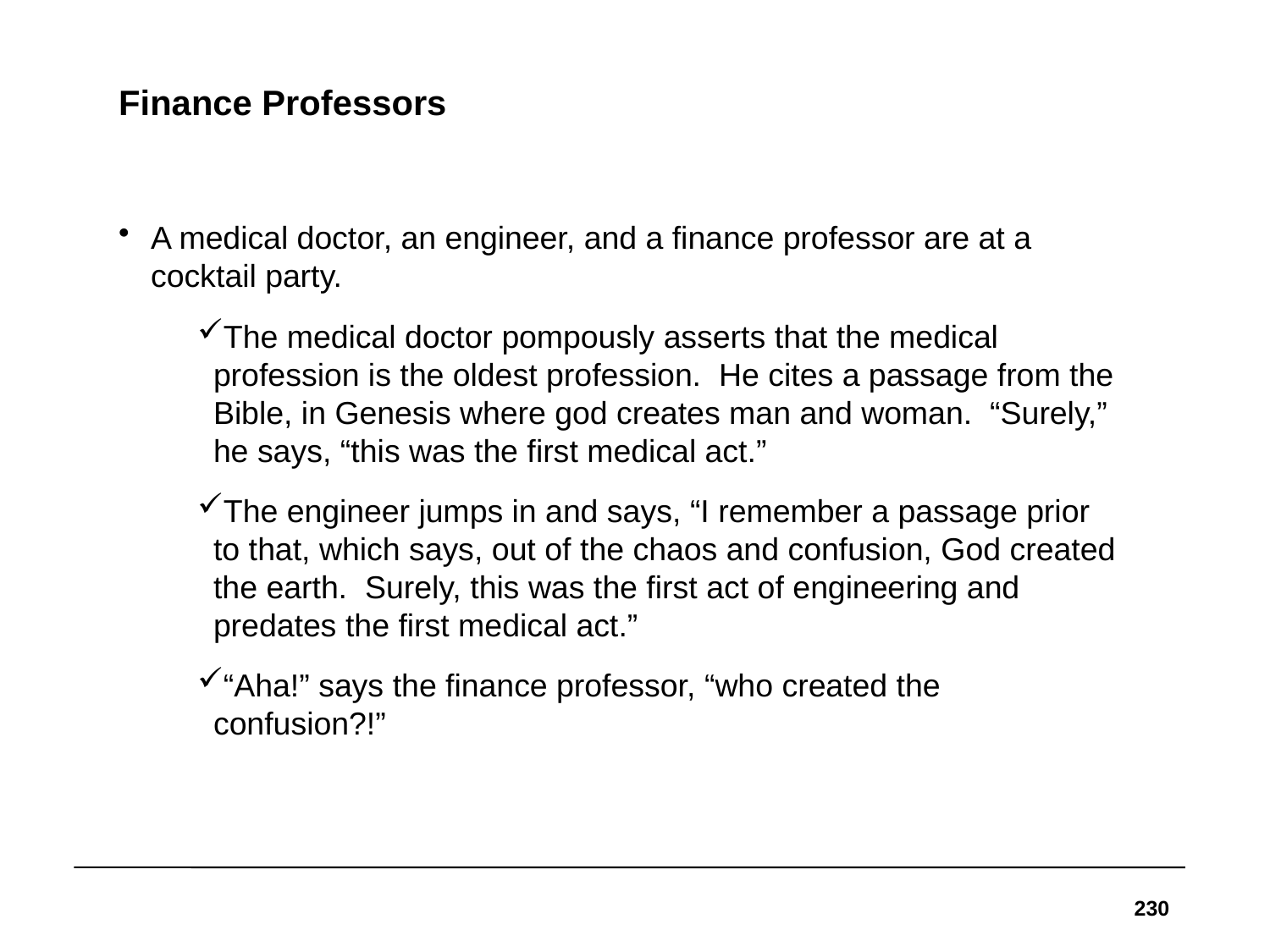

# Finance Professors
A medical doctor, an engineer, and a finance professor are at a cocktail party.
The medical doctor pompously asserts that the medical profession is the oldest profession.  He cites a passage from the Bible, in Genesis where god creates man and woman.  “Surely,” he says, “this was the first medical act.”
The engineer jumps in and says, “I remember a passage prior to that, which says, out of the chaos and confusion, God created the earth.  Surely, this was the first act of engineering and predates the first medical act.”
“Aha!” says the finance professor, “who created the confusion?!”